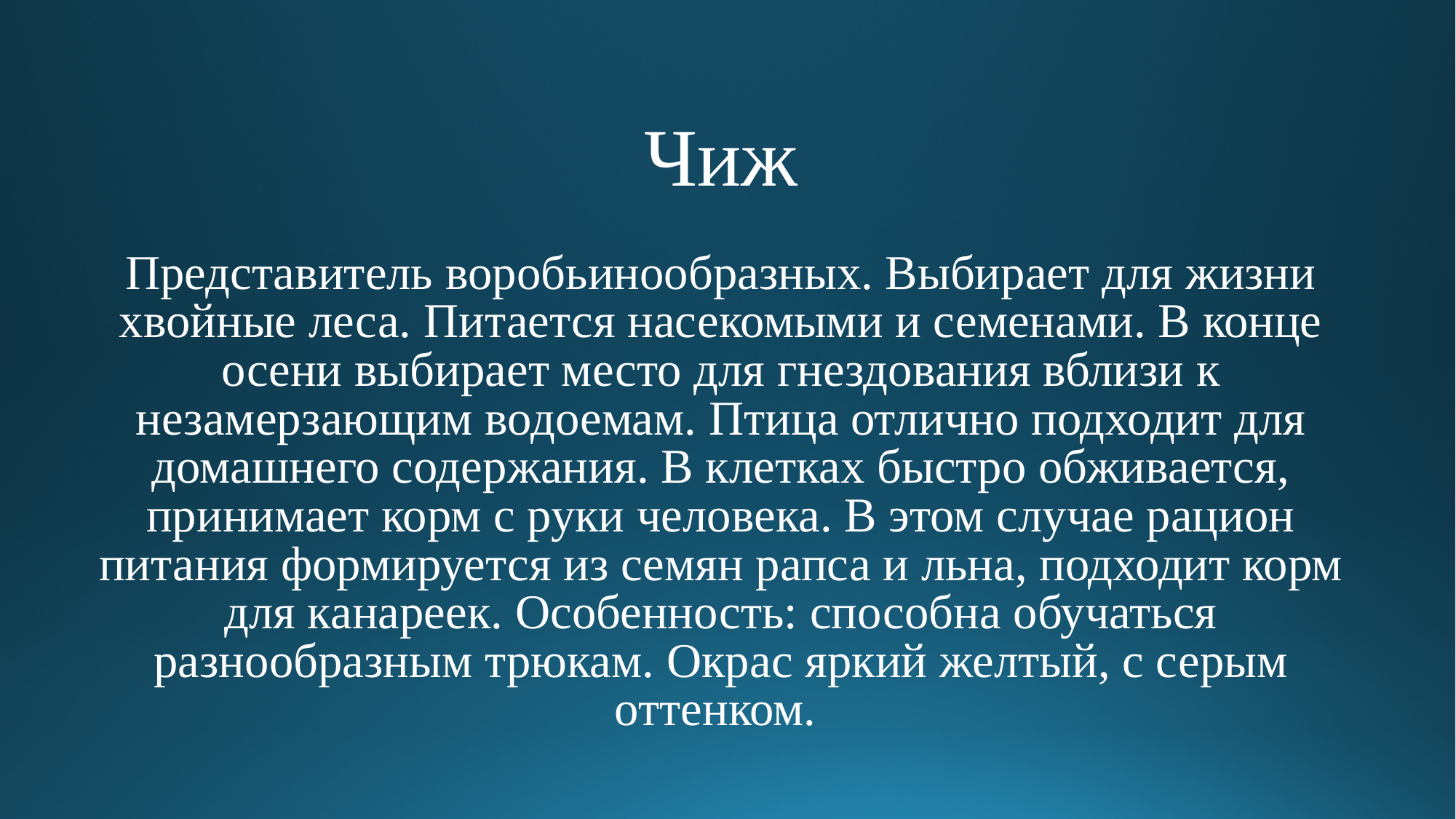

# Чиж Представитель воробьинообразных. Выбирает для жизни хвойные леса. Питается насекомыми и семенами. В конце осени выбирает место для гнездования вблизи к незамерзающим водоемам. Птица отлично подходит для домашнего содержания. В клетках быстро обживается, принимает корм с руки человека. В этом случае рацион питания формируется из семян рапса и льна, подходит корм для канареек. Особенность: способна обучаться разнообразным трюкам. Окрас яркий желтый, с серым оттенком.